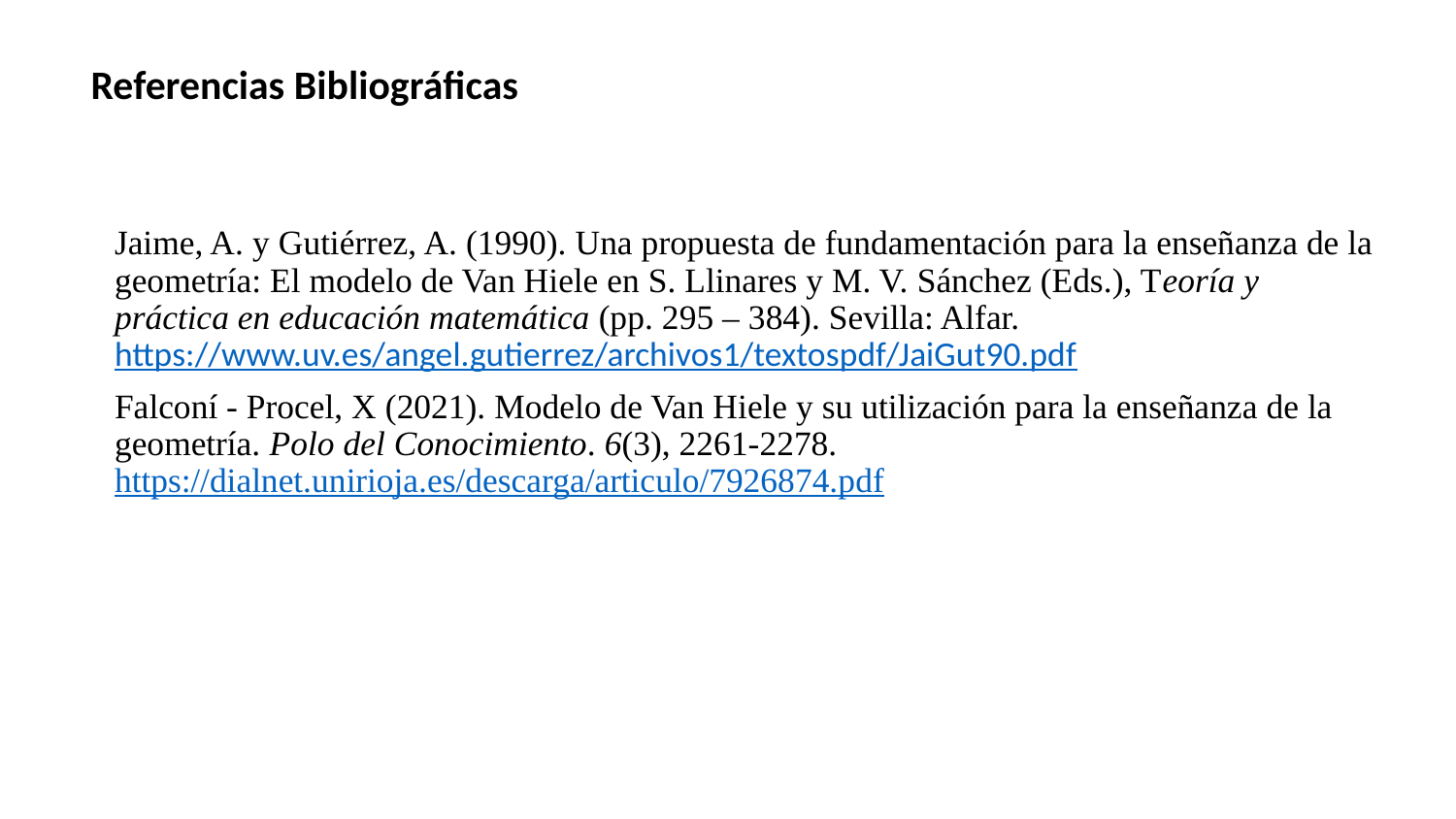

Referencias Bibliográficas
Jaime, A. y Gutiérrez, A. (1990). Una propuesta de fundamentación para la enseñanza de la geometría: El modelo de Van Hiele en S. Llinares y M. V. Sánchez (Eds.), Teoría y práctica en educación matemática (pp. 295 – 384). Sevilla: Alfar. https://www.uv.es/angel.gutierrez/archivos1/textospdf/JaiGut90.pdf
Falconí - Procel, X (2021). Modelo de Van Hiele y su utilización para la enseñanza de la geometría. Polo del Conocimiento. 6(3), 2261-2278. https://dialnet.unirioja.es/descarga/articulo/7926874.pdf